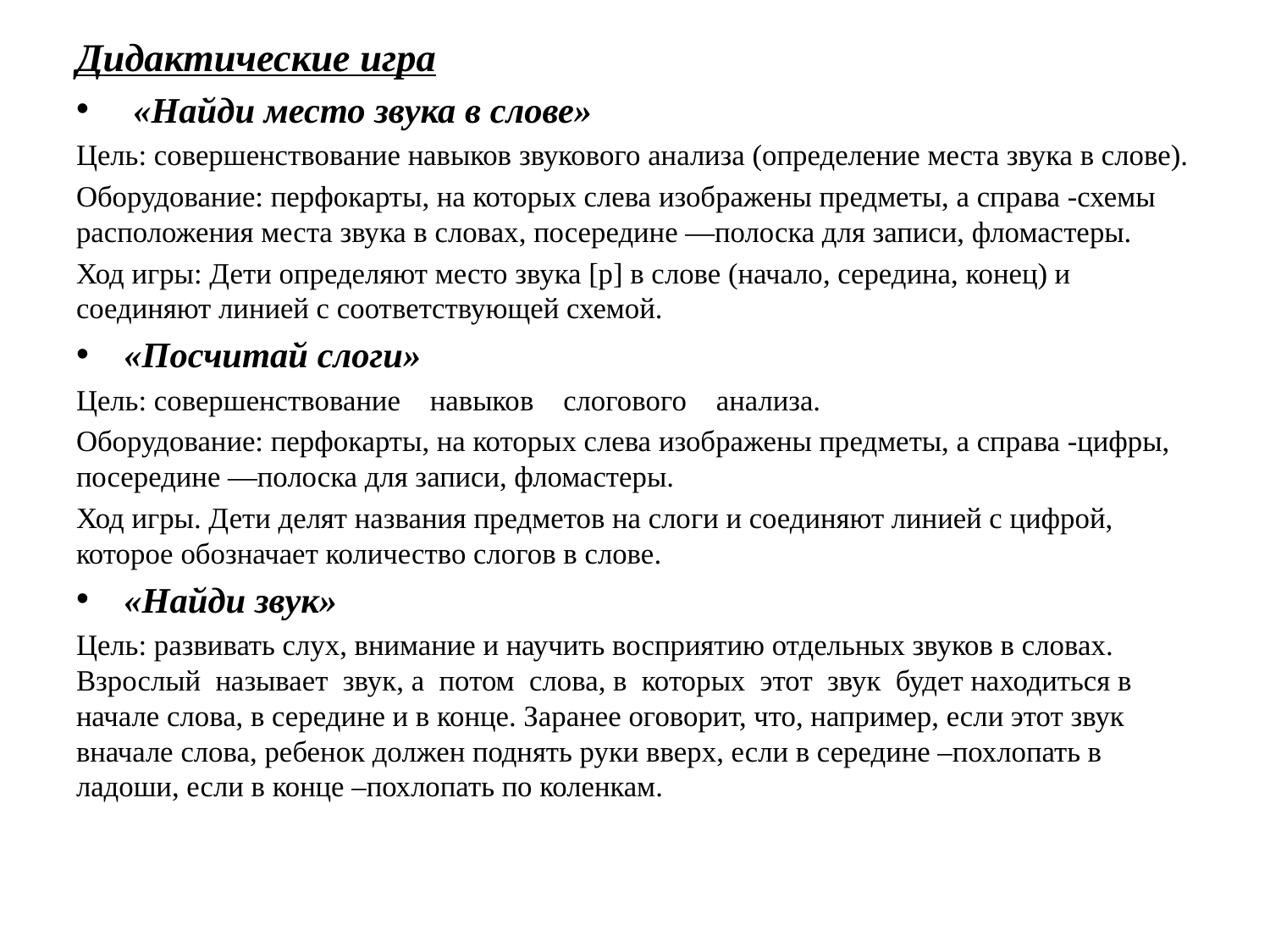

Дидактические игра
 «Найди место звука в слове»
Цель: совершенствование навыков звукового анализа (определение места звука в слове).
Оборудование: перфокарты, на которых слева изображены предметы, а справа -схемы расположения места звука в словах, посередине —полоска для записи, фломастеры.
Ход игры: Дети определяют место звука [р] в слове (начало, середина, конец) и соединяют линией с соответствующей схемой.
«Посчитай слоги»
Цель: совершенствование    навыков    слогового    анализа.
Оборудование: перфокарты, на которых слева изображены предметы, а справа -цифры, посередине —полоска для записи, фломастеры.
Ход игры. Дети делят названия предметов на слоги и соединяют линией с цифрой, которое обозначает количество слогов в слове.
«Найди звук»
Цель: развивать слух, внимание и научить восприятию отдельных звуков в словах. Взрослый  называет  звук, а  потом  слова, в  которых  этот  звук  будет находиться в начале слова, в середине и в конце. Заранее оговорит, что, например, если этот звук вначале слова, ребенок должен поднять руки вверх, если в середине –похлопать в ладоши, если в конце –похлопать по коленкам.
#